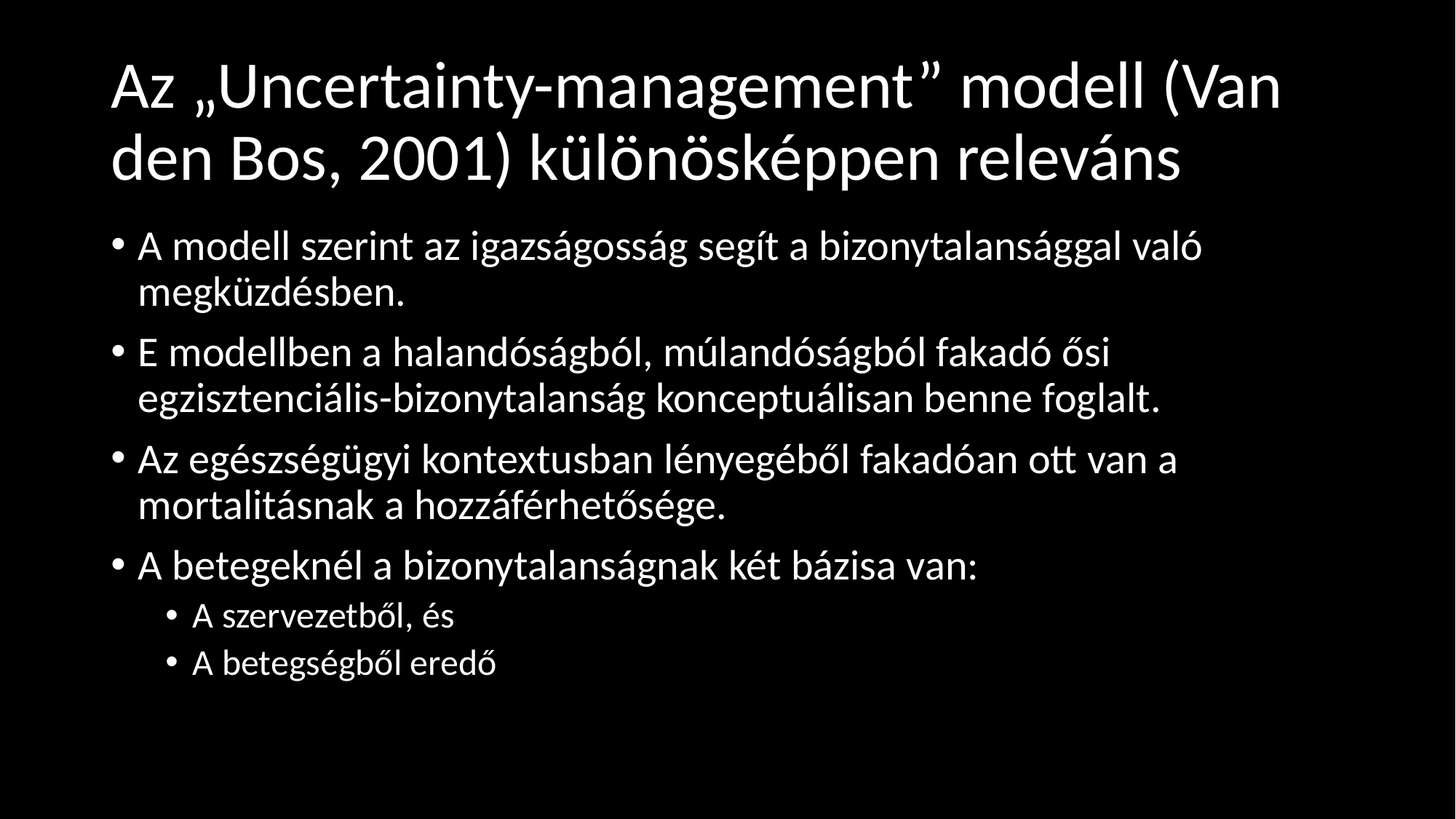

# Az „Uncertainty-management” modell (Van den Bos, 2001) különösképpen releváns
A modell szerint az igazságosság segít a bizonytalansággal való megküzdésben.
E modellben a halandóságból, múlandóságból fakadó ősi egzisztenciális-bizonytalanság konceptuálisan benne foglalt.
Az egészségügyi kontextusban lényegéből fakadóan ott van a mortalitásnak a hozzáférhetősége.
A betegeknél a bizonytalanságnak két bázisa van:
A szervezetből, és
A betegségből eredő